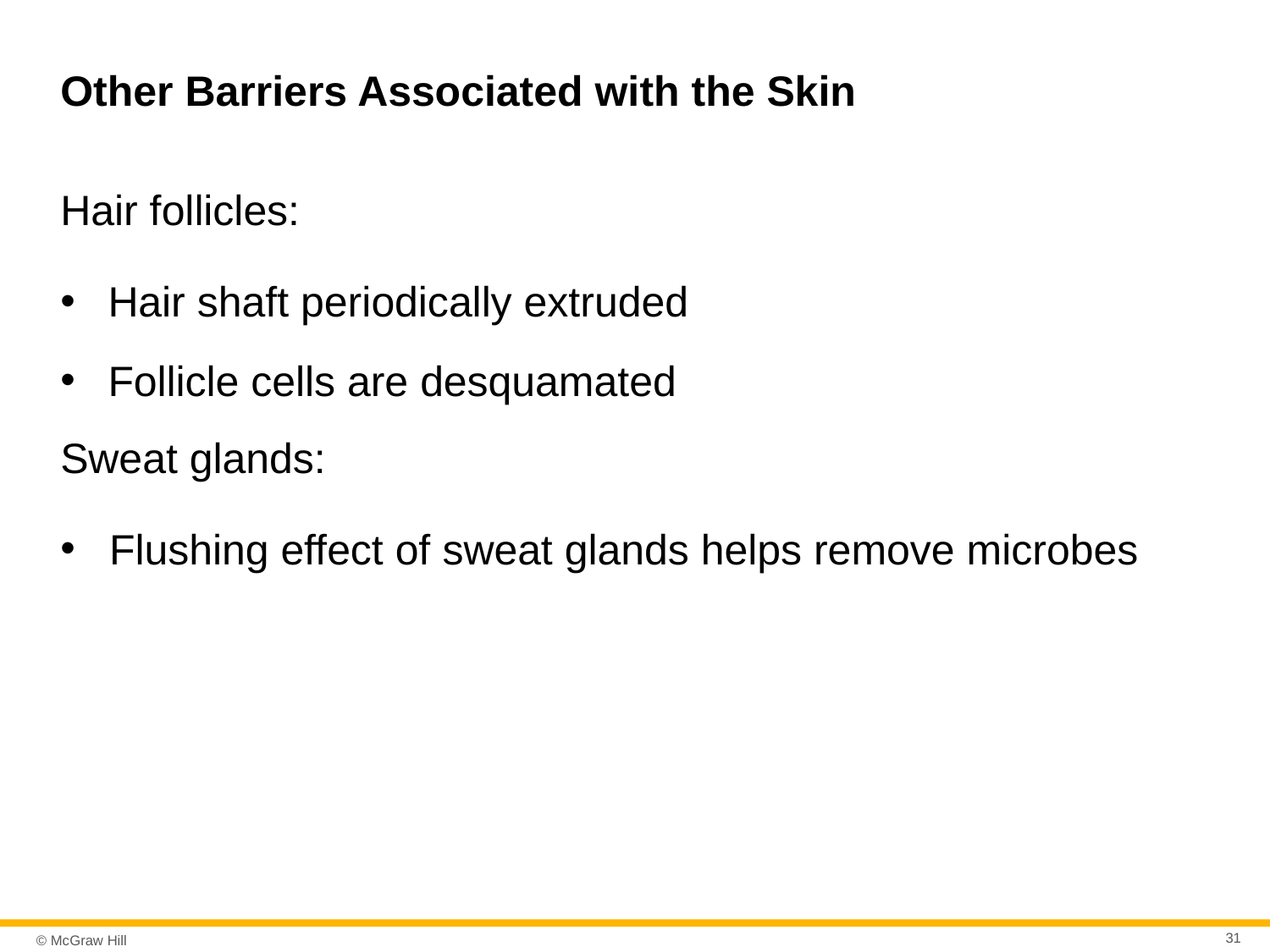

# Other Barriers Associated with the Skin
Hair follicles:
Hair shaft periodically extruded
Follicle cells are desquamated
Sweat glands:
Flushing effect of sweat glands helps remove microbes